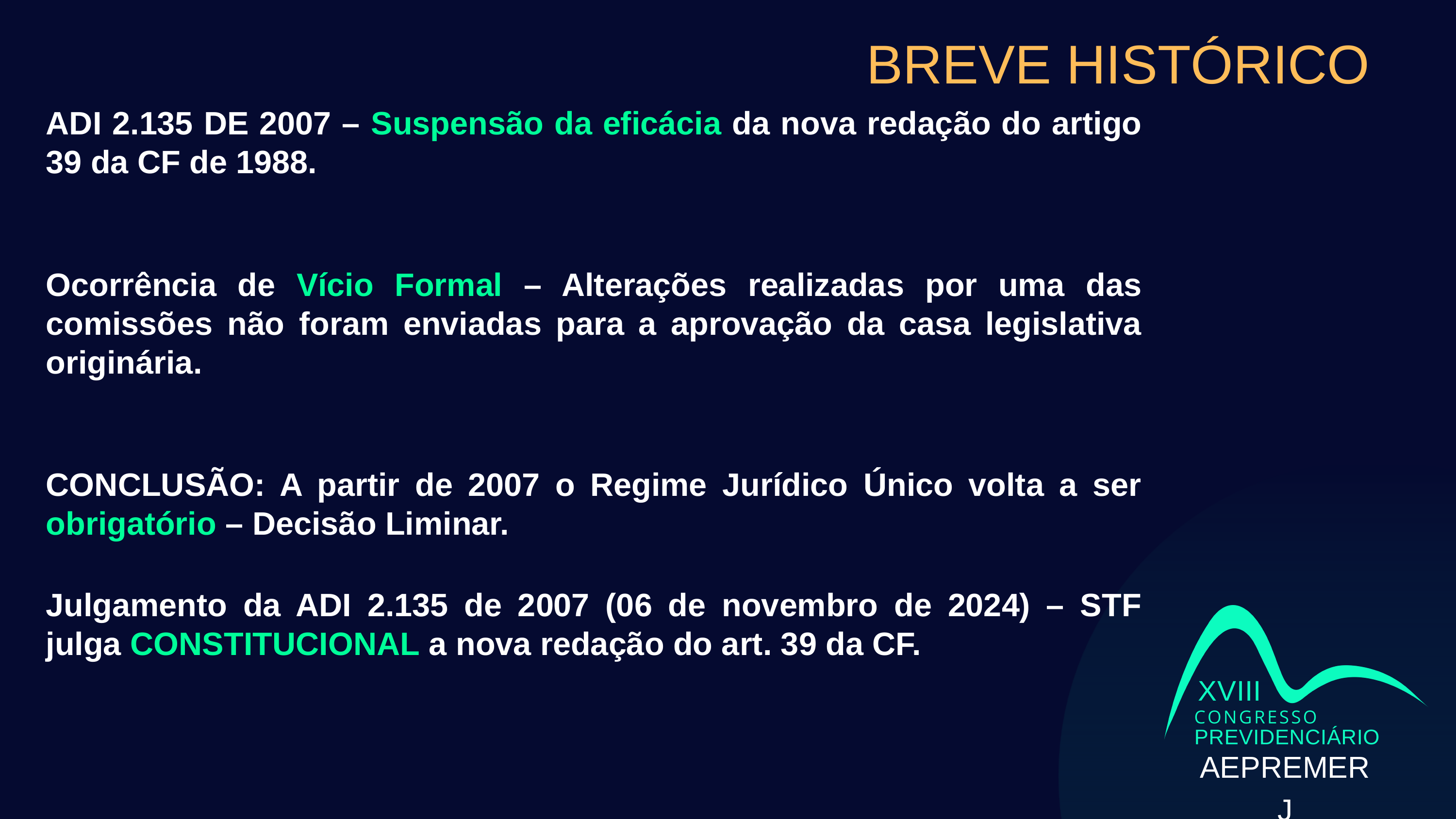

BREVE HISTÓRICO
ADI 2.135 DE 2007 – Suspensão da eficácia da nova redação do artigo 39 da CF de 1988.

Ocorrência de Vício Formal – Alterações realizadas por uma das comissões não foram enviadas para a aprovação da casa legislativa originária.

CONCLUSÃO: A partir de 2007 o Regime Jurídico Único volta a ser obrigatório – Decisão Liminar.

Julgamento da ADI 2.135 de 2007 (06 de novembro de 2024) – STF julga CONSTITUCIONAL a nova redação do art. 39 da CF.

XVIII
CONGRESSO
PREVIDENCIÁRIO
AEPREMERJ